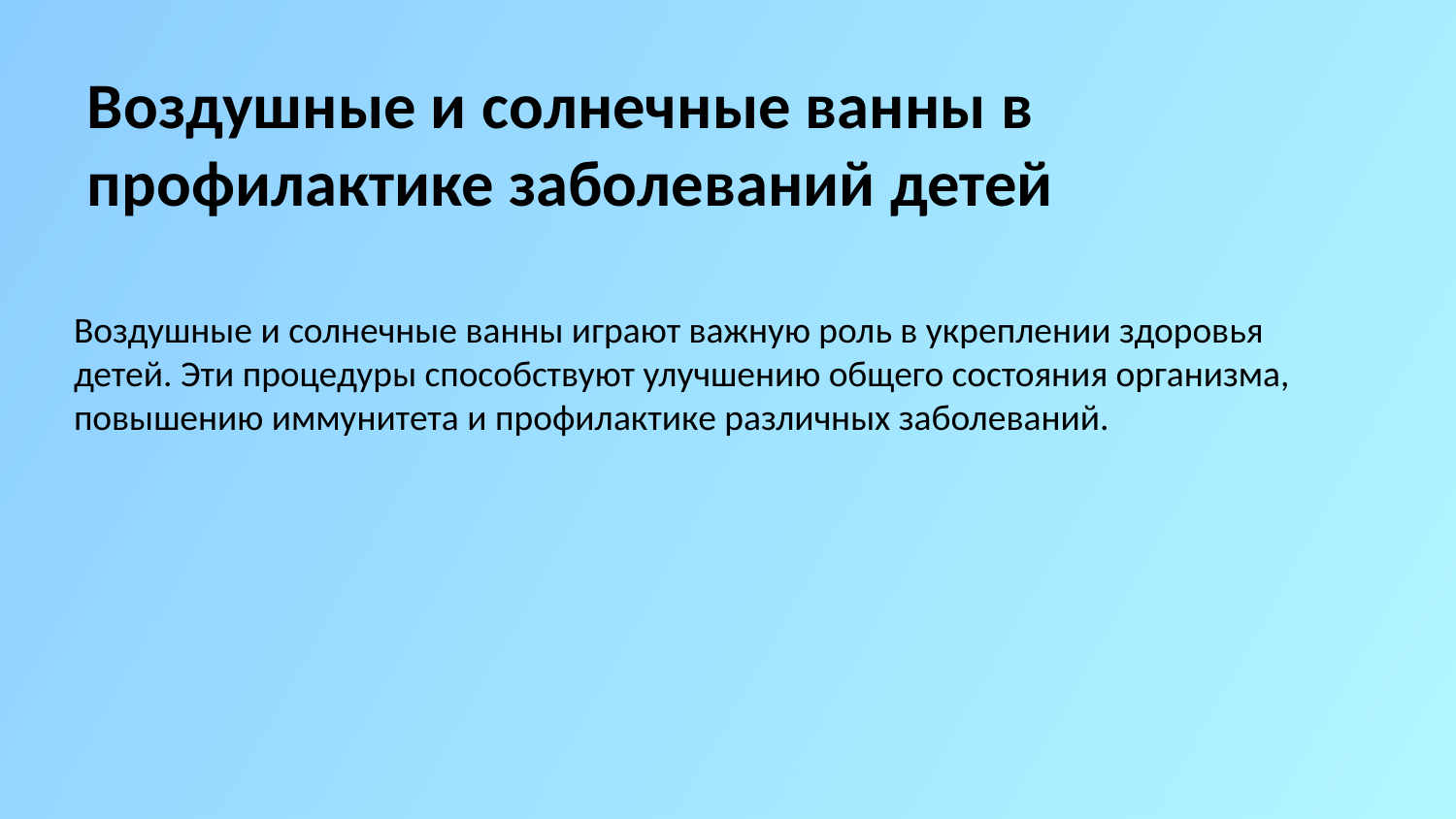

Воздушные и солнечные ванны в профилактике заболеваний детей
Воздушные и солнечные ванны играют важную роль в укреплении здоровья детей. Эти процедуры способствуют улучшению общего состояния организма, повышению иммунитета и профилактике различных заболеваний.